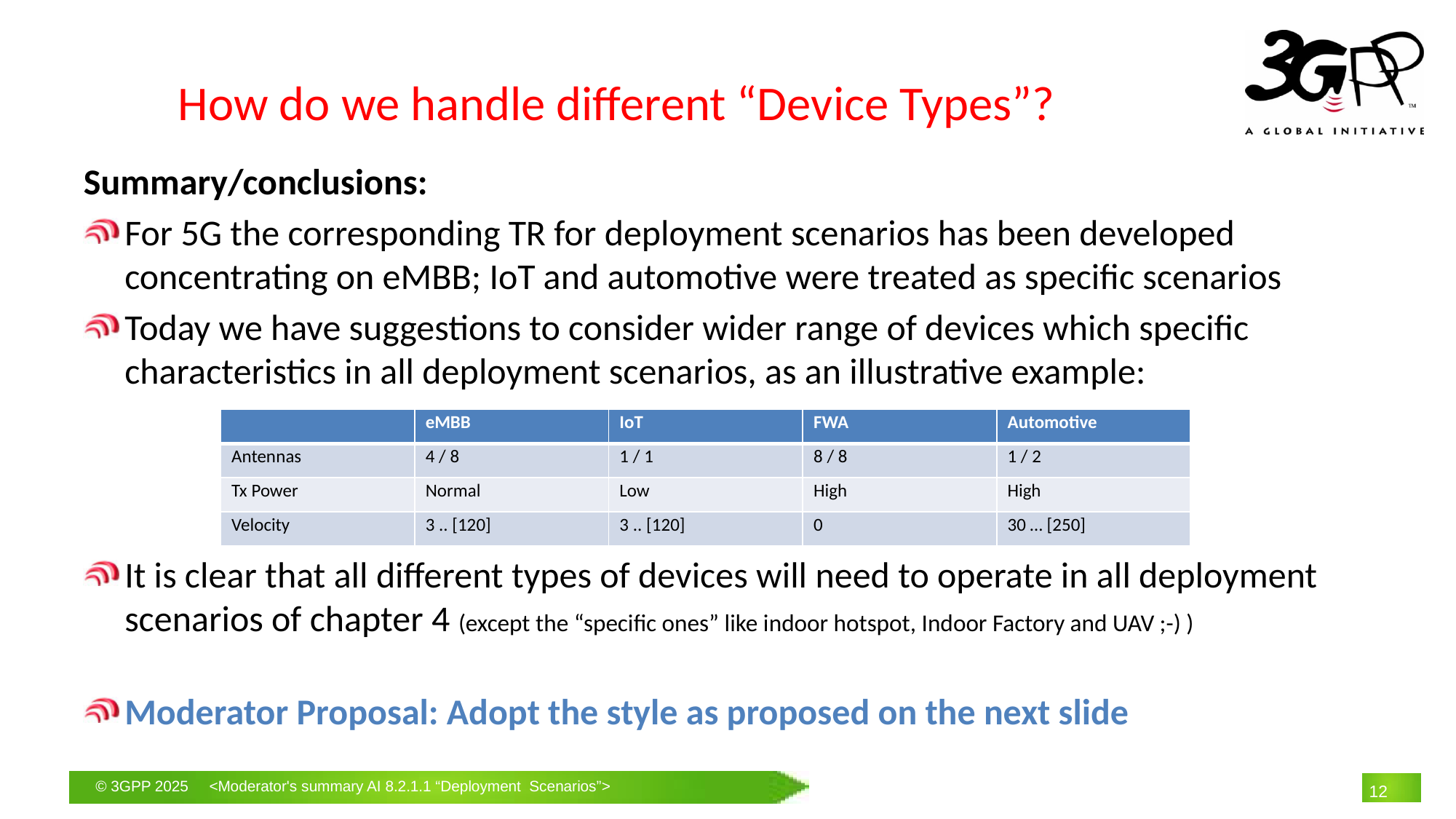

# How do we handle different “Device Types”?
Summary/conclusions:
For 5G the corresponding TR for deployment scenarios has been developed concentrating on eMBB; IoT and automotive were treated as specific scenarios
Today we have suggestions to consider wider range of devices which specific characteristics in all deployment scenarios, as an illustrative example:

It is clear that all different types of devices will need to operate in all deployment scenarios of chapter 4 (except the “specific ones” like indoor hotspot, Indoor Factory and UAV ;-) )

Moderator Proposal: Adopt the style as proposed on the next slide
|  | eMBB | IoT | FWA | Automotive |
| --- | --- | --- | --- | --- |
| Antennas | 4 / 8 | 1 / 1 | 8 / 8 | 1 / 2 |
| Tx Power | Normal | Low | High | High |
| Velocity | 3 .. [120] | 3 .. [120] | 0 | 30 … [250] |
12